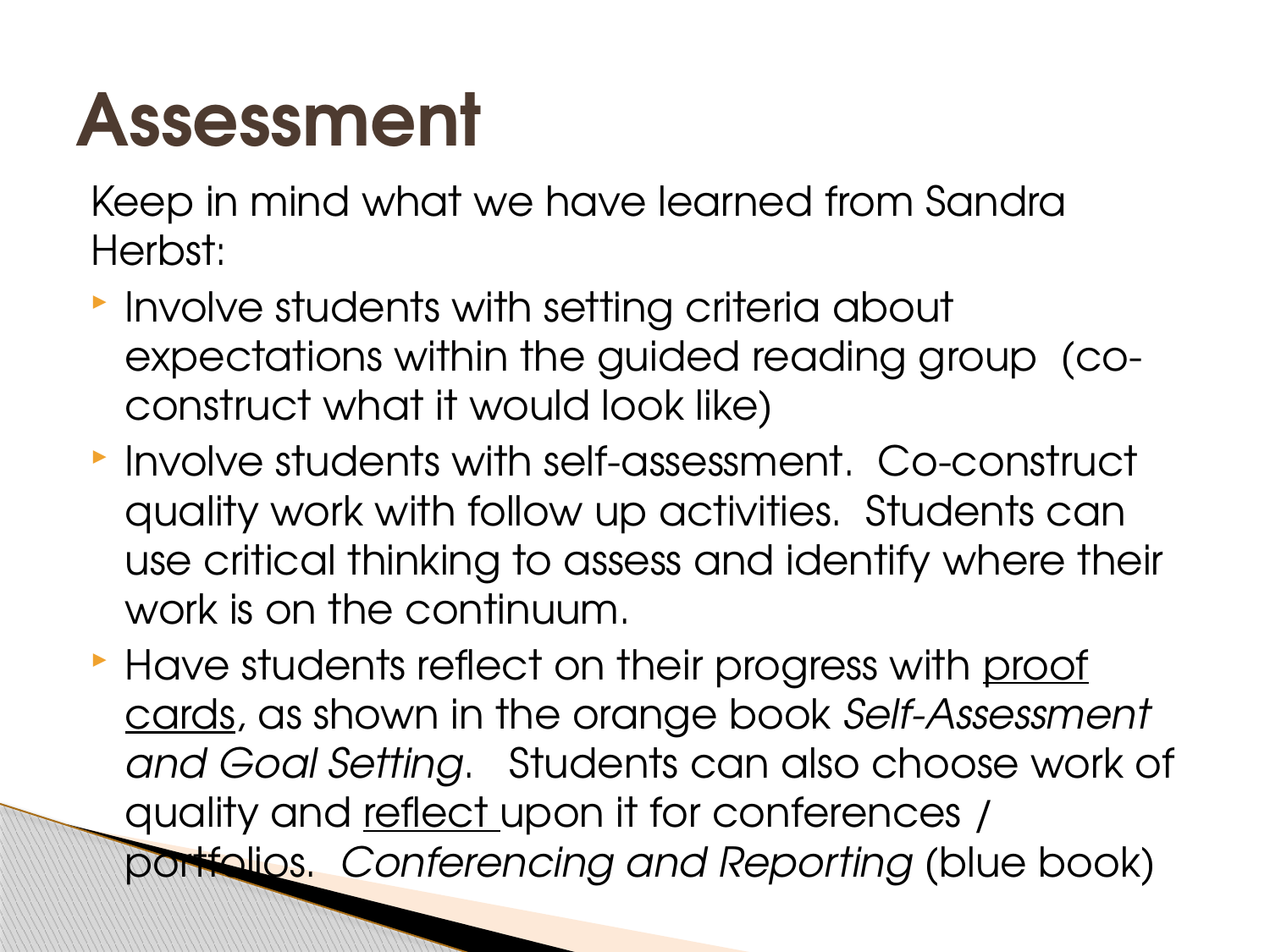

# Assessment
Keep in mind what we have learned from Sandra Herbst:
Involve students with setting criteria about expectations within the guided reading group  (co-construct what it would look like)
Involve students with self-assessment.  Co-construct quality work with follow up activities.  Students can use critical thinking to assess and identify where their work is on the continuum.
Have students reflect on their progress with proof cards, as shown in the orange book Self-Assessment and Goal Setting.   Students can also choose work of quality and reflect upon it for conferences /  portfolios.  Conferencing and Reporting (blue book)